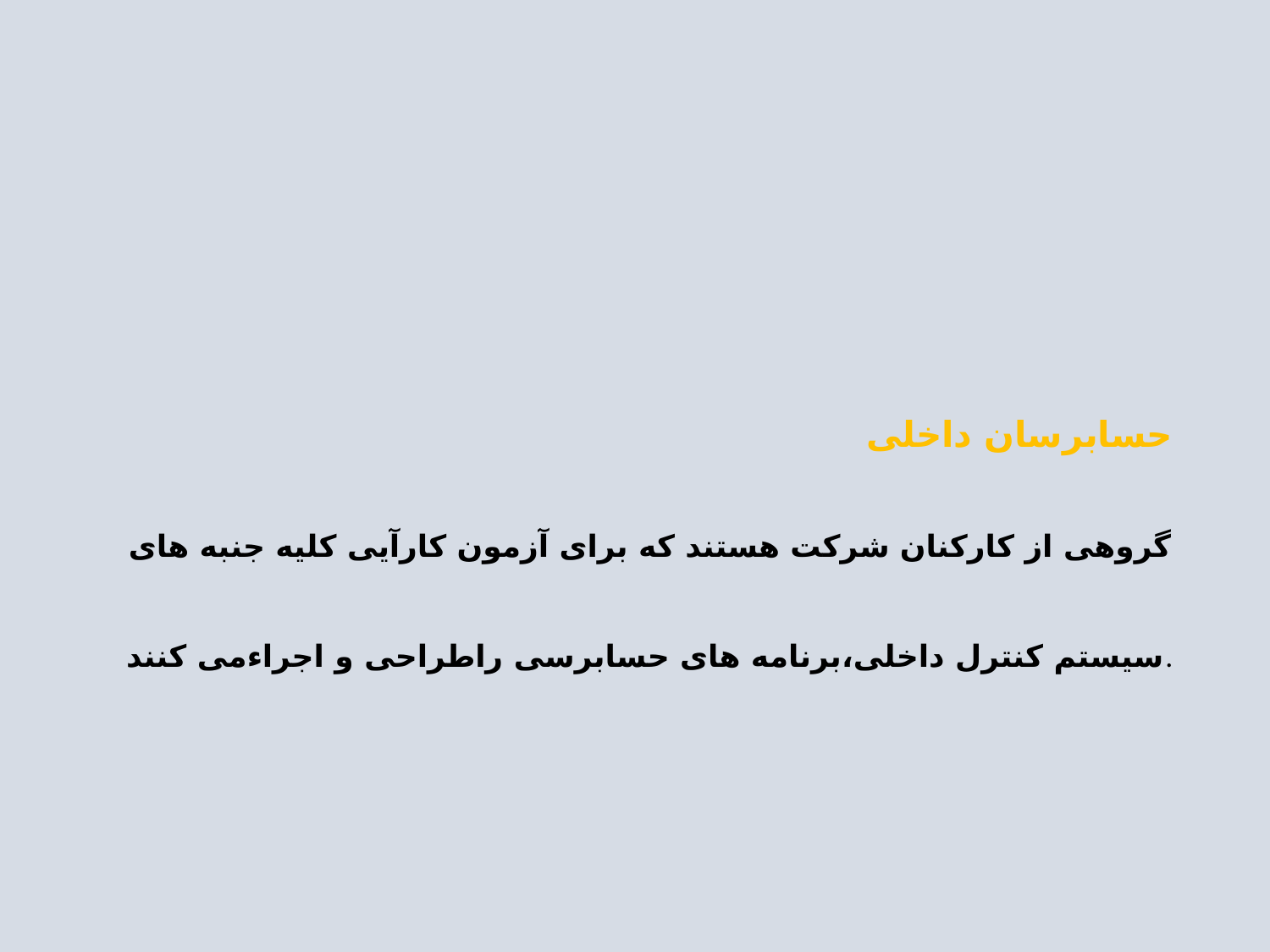

# حسابرسان داخلی گروهی از کارکنان شرکت هستند که برای آزمون کارآیی کلیه جنبه های سیستم کنترل داخلی،برنامه های حسابرسی راطراحی و اجراءمی کنند.